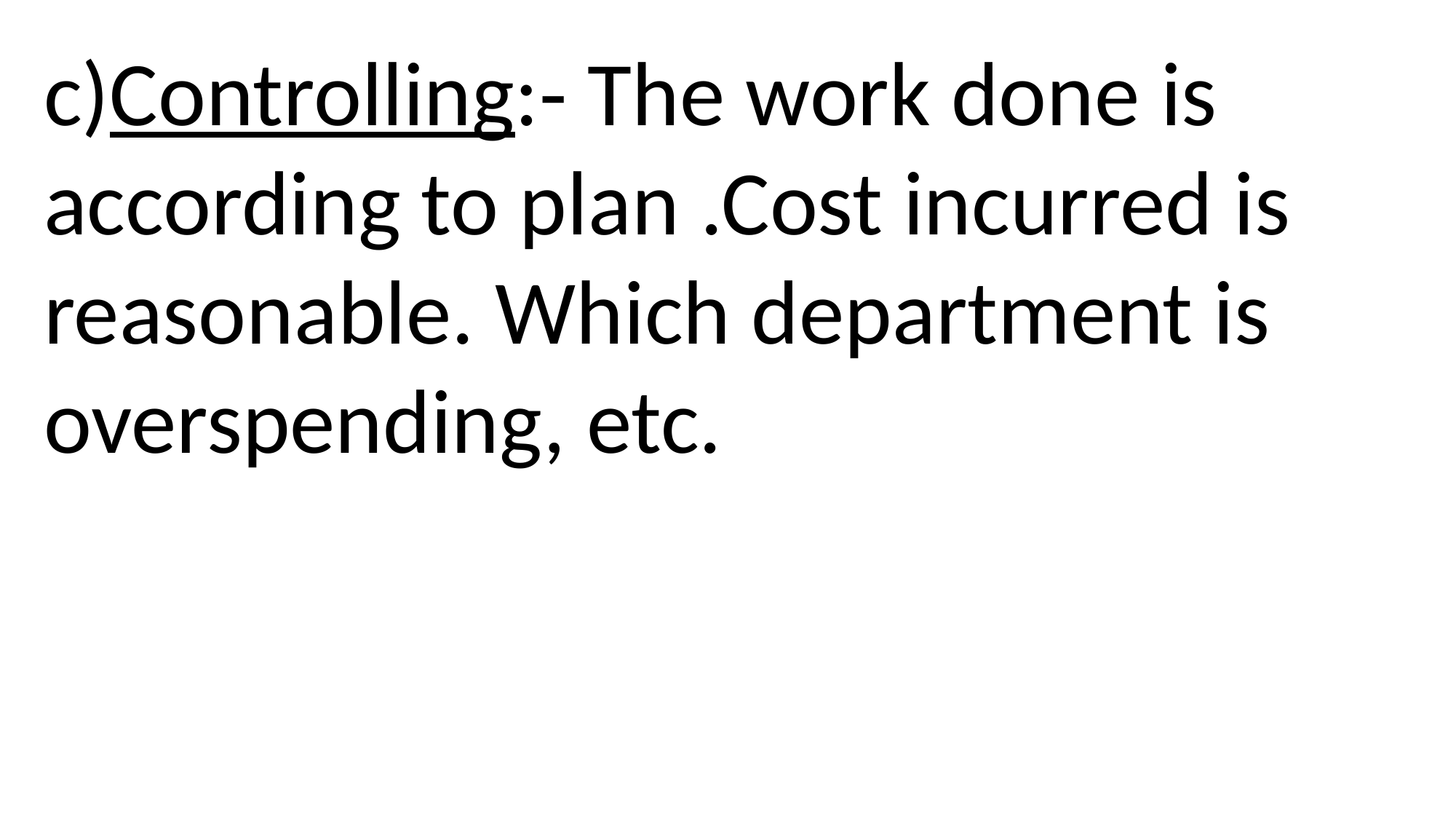

c)Controlling:- The work done is according to plan .Cost incurred is reasonable. Which department is overspending, etc.